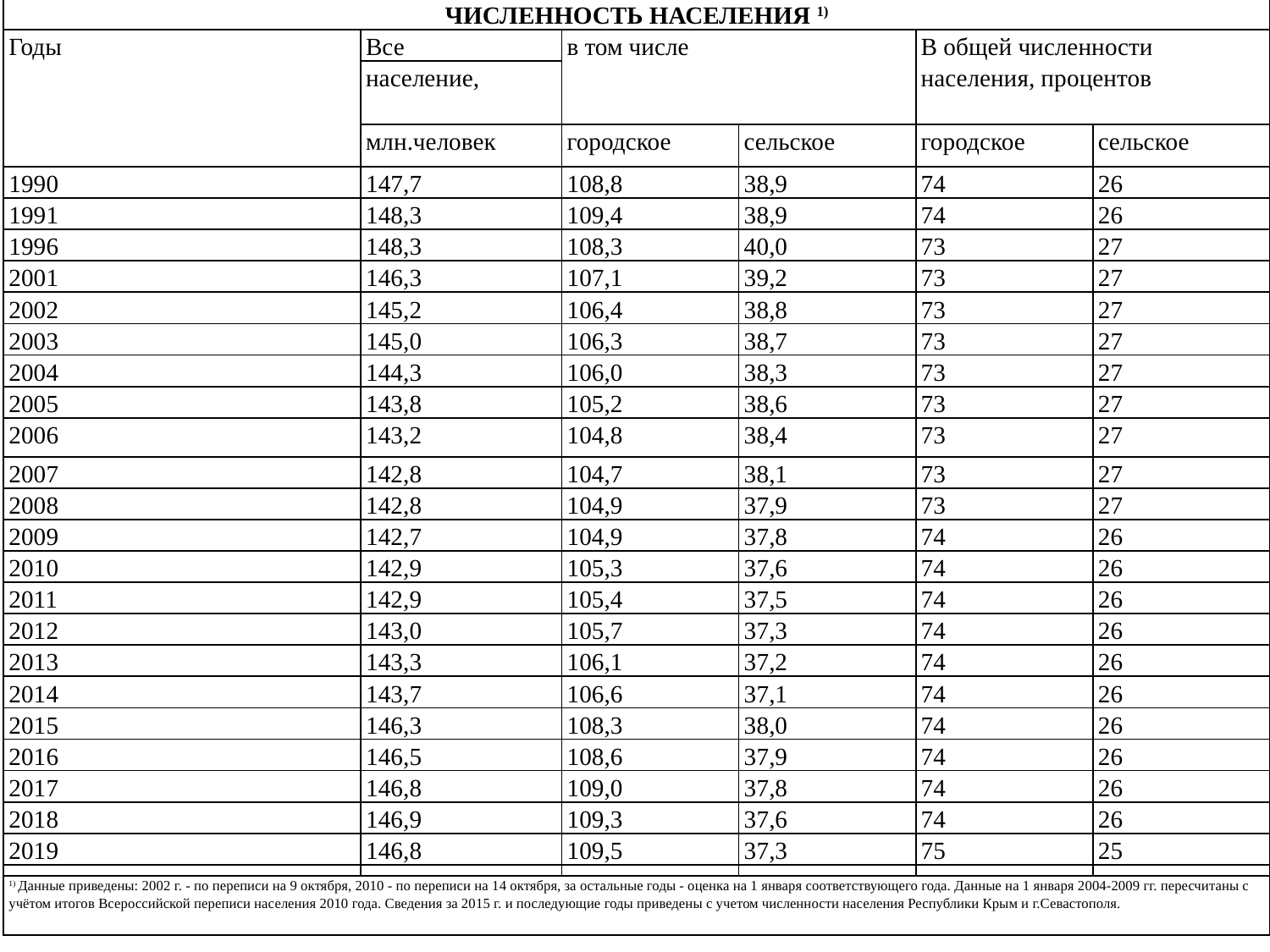

| ЧИСЛЕННОСТЬ НАСЕЛЕНИЯ 1) |  |  |  |  |  |
| --- | --- | --- | --- | --- | --- |
| Годы | Все | в том числе |  | В общей численности населения, процентов |  |
|  | население, |  |  |  |  |
|  | млн.человек | городское | сельское | городское | сельское |
| 1990 | 147,7 | 108,8 | 38,9 | 74 | 26 |
| 1991 | 148,3 | 109,4 | 38,9 | 74 | 26 |
| 1996 | 148,3 | 108,3 | 40,0 | 73 | 27 |
| 2001 | 146,3 | 107,1 | 39,2 | 73 | 27 |
| 2002 | 145,2 | 106,4 | 38,8 | 73 | 27 |
| 2003 | 145,0 | 106,3 | 38,7 | 73 | 27 |
| 2004 | 144,3 | 106,0 | 38,3 | 73 | 27 |
| 2005 | 143,8 | 105,2 | 38,6 | 73 | 27 |
| 2006 | 143,2 | 104,8 | 38,4 | 73 | 27 |
| 2007 | 142,8 | 104,7 | 38,1 | 73 | 27 |
| 2008 | 142,8 | 104,9 | 37,9 | 73 | 27 |
| 2009 | 142,7 | 104,9 | 37,8 | 74 | 26 |
| 2010 | 142,9 | 105,3 | 37,6 | 74 | 26 |
| 2011 | 142,9 | 105,4 | 37,5 | 74 | 26 |
| 2012 | 143,0 | 105,7 | 37,3 | 74 | 26 |
| 2013 | 143,3 | 106,1 | 37,2 | 74 | 26 |
| 2014 | 143,7 | 106,6 | 37,1 | 74 | 26 |
| 2015 | 146,3 | 108,3 | 38,0 | 74 | 26 |
| 2016 | 146,5 | 108,6 | 37,9 | 74 | 26 |
| 2017 | 146,8 | 109,0 | 37,8 | 74 | 26 |
| 2018 | 146,9 | 109,3 | 37,6 | 74 | 26 |
| 2019 | 146,8 | 109,5 | 37,3 | 75 | 25 |
|  |  |  |  |  |  |
| 1) Данные приведены: 2002 г. - по переписи на 9 октября, 2010 - по переписи на 14 октября, за остальные годы - оценка на 1 января соответствующего года. Данные на 1 января 2004-2009 гг. пересчитаны с учётом итогов Всероссийской переписи населения 2010 года. Cведения за 2015 г. и последующие годы приведены с учетом численности населения Республики Крым и г.Севастополя. |  |  |  |  |  |